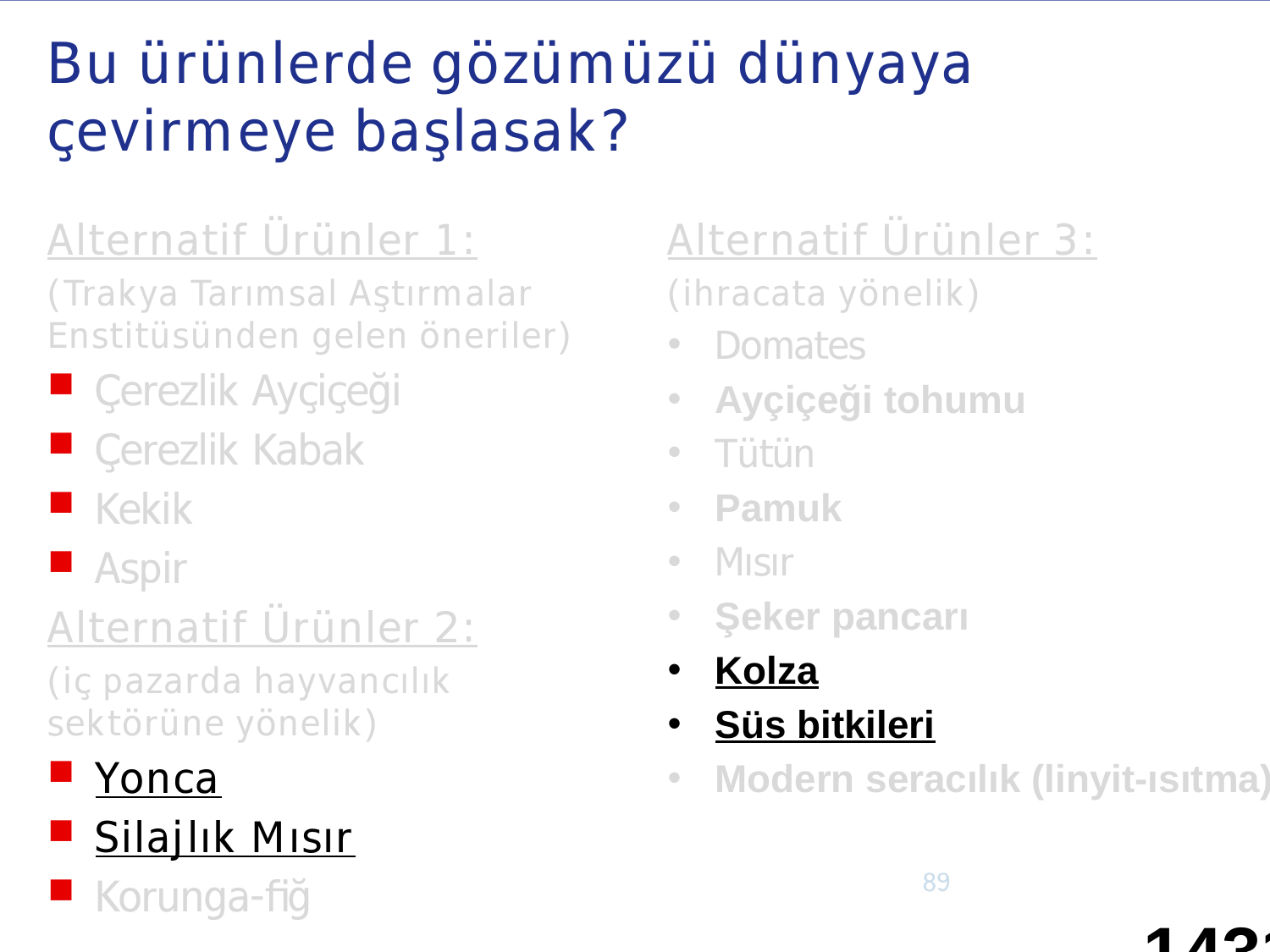

# Bu ürünlerde gözümüzü dünyaya çevirmeye başlasak?
Alternatif Ürünler 1:
(Trakya Tarımsal Aştırmalar Enstitüsünden gelen öneriler)
Çerezlik Ayçiçeği
Çerezlik Kabak
Kekik
Aspir
Alternatif Ürünler 2:
(iç pazarda hayvancılık sektörüne yönelik)
Yonca
Silajlık Mısır
Korunga-fiğ

Alternatif Ürünler 3:
(ihracata yönelik)
Domates
Ayçiçeği tohumu
Tütün
Pamuk
Mısır
Şeker pancarı
Kolza
Süs bitkileri
Modern seracılık (linyit-ısıtma)

89
1431